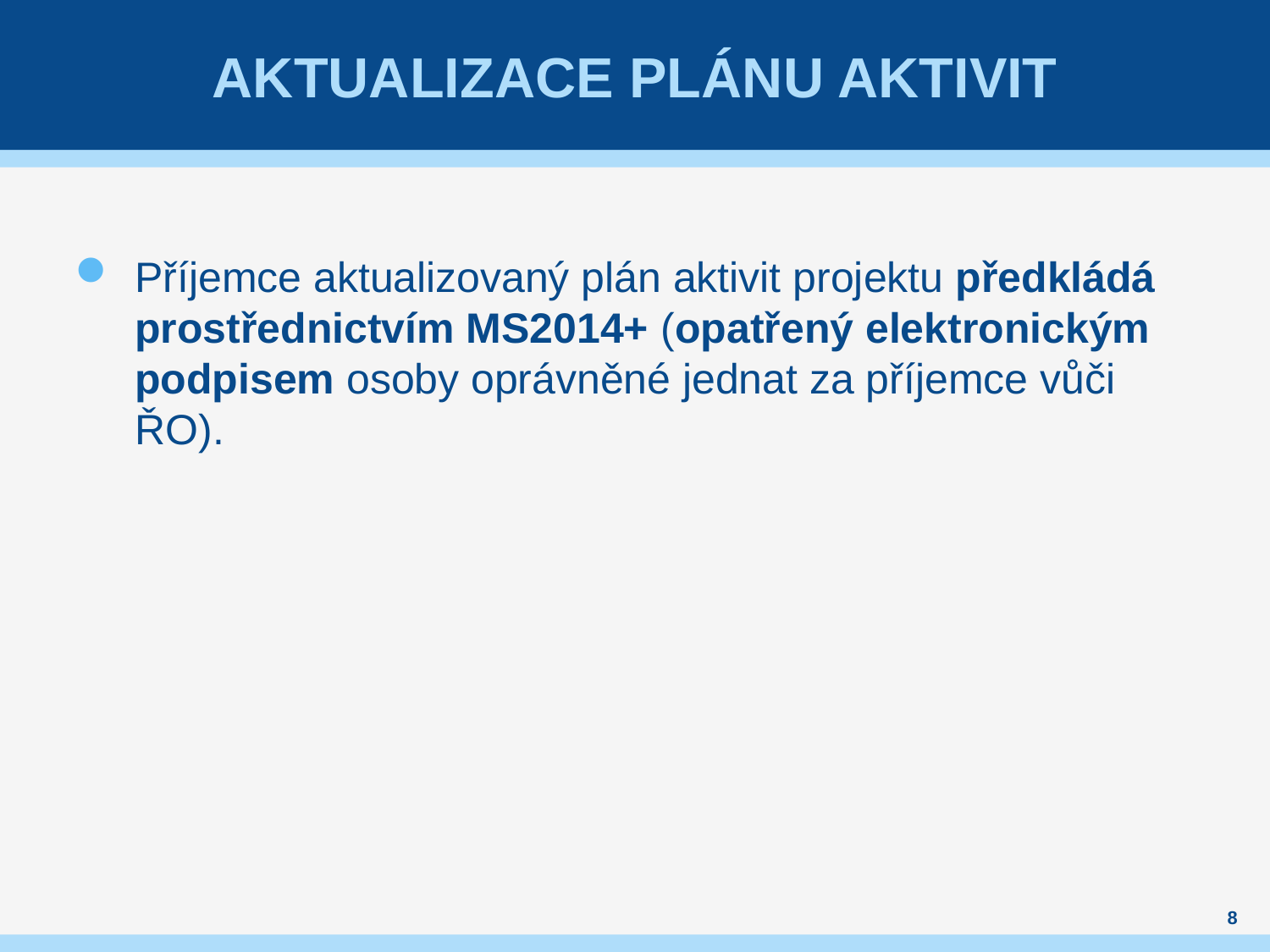

# Aktualizace plánu aktivit
Příjemce aktualizovaný plán aktivit projektu předkládá prostřednictvím MS2014+ (opatřený elektronickým podpisem osoby oprávněné jednat za příjemce vůči ŘO).
8